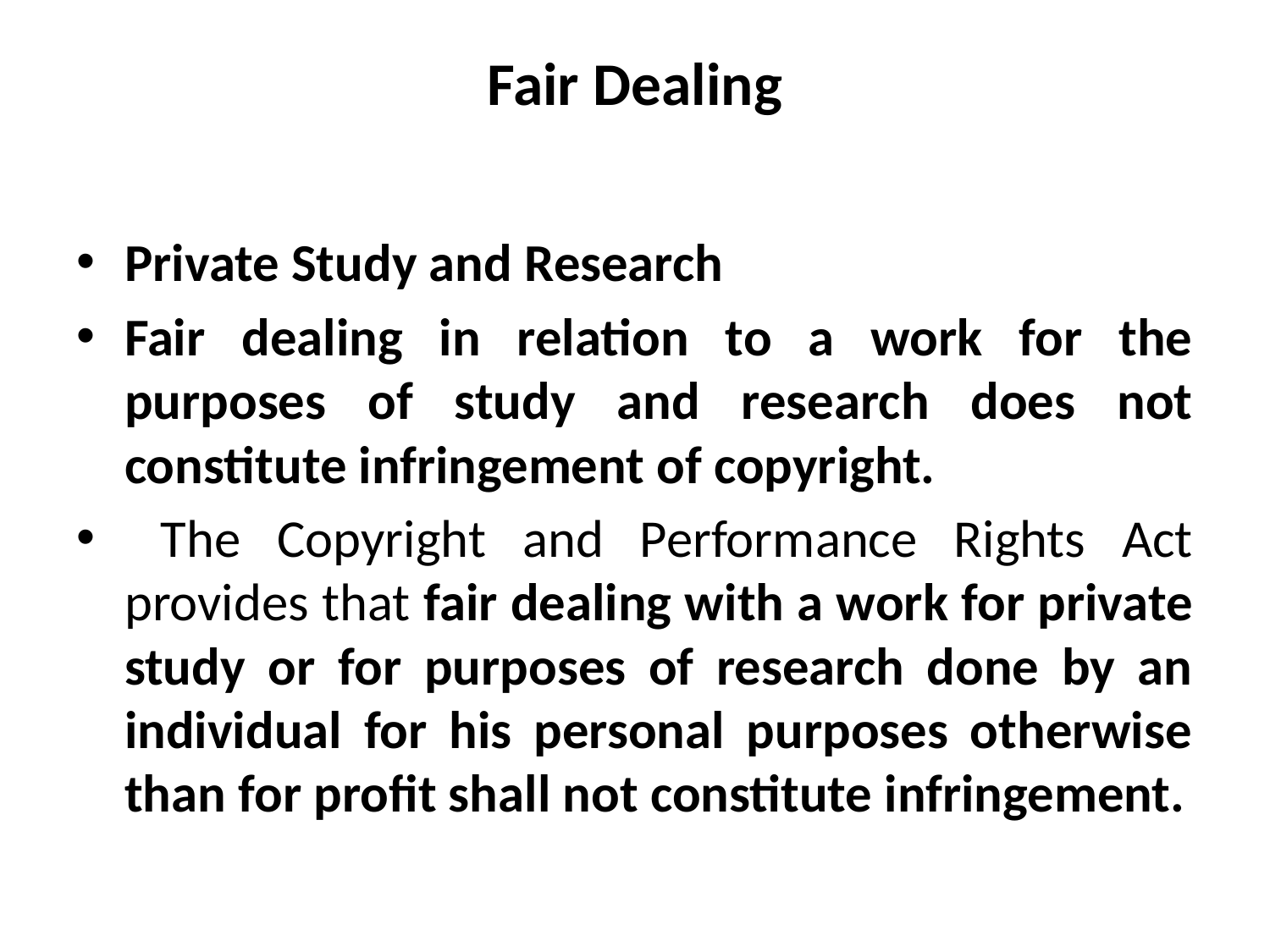

# Fair Dealing
Private Study and Research
Fair dealing in relation to a work for the purposes of study and research does not constitute infringement of copyright.
 The Copyright and Performance Rights Act provides that fair dealing with a work for private study or for purposes of research done by an individual for his personal purposes otherwise than for profit shall not constitute infringement.